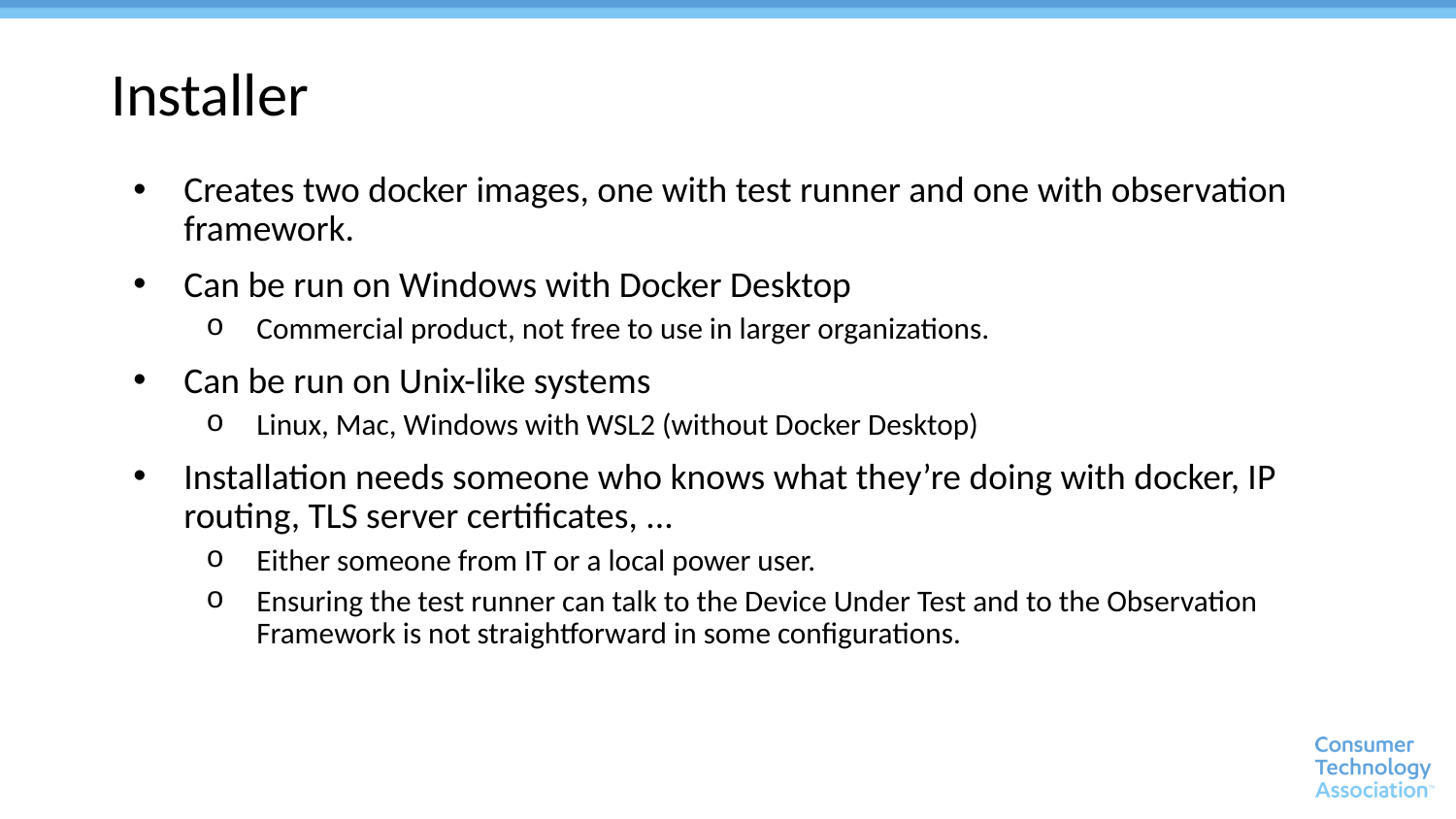

# Installer
Creates two docker images, one with test runner and one with observation framework.
Can be run on Windows with Docker Desktop
Commercial product, not free to use in larger organizations.
Can be run on Unix-like systems
Linux, Mac, Windows with WSL2 (without Docker Desktop)
Installation needs someone who knows what they’re doing with docker, IP routing, TLS server certificates, ...
Either someone from IT or a local power user.
Ensuring the test runner can talk to the Device Under Test and to the Observation Framework is not straightforward in some configurations.